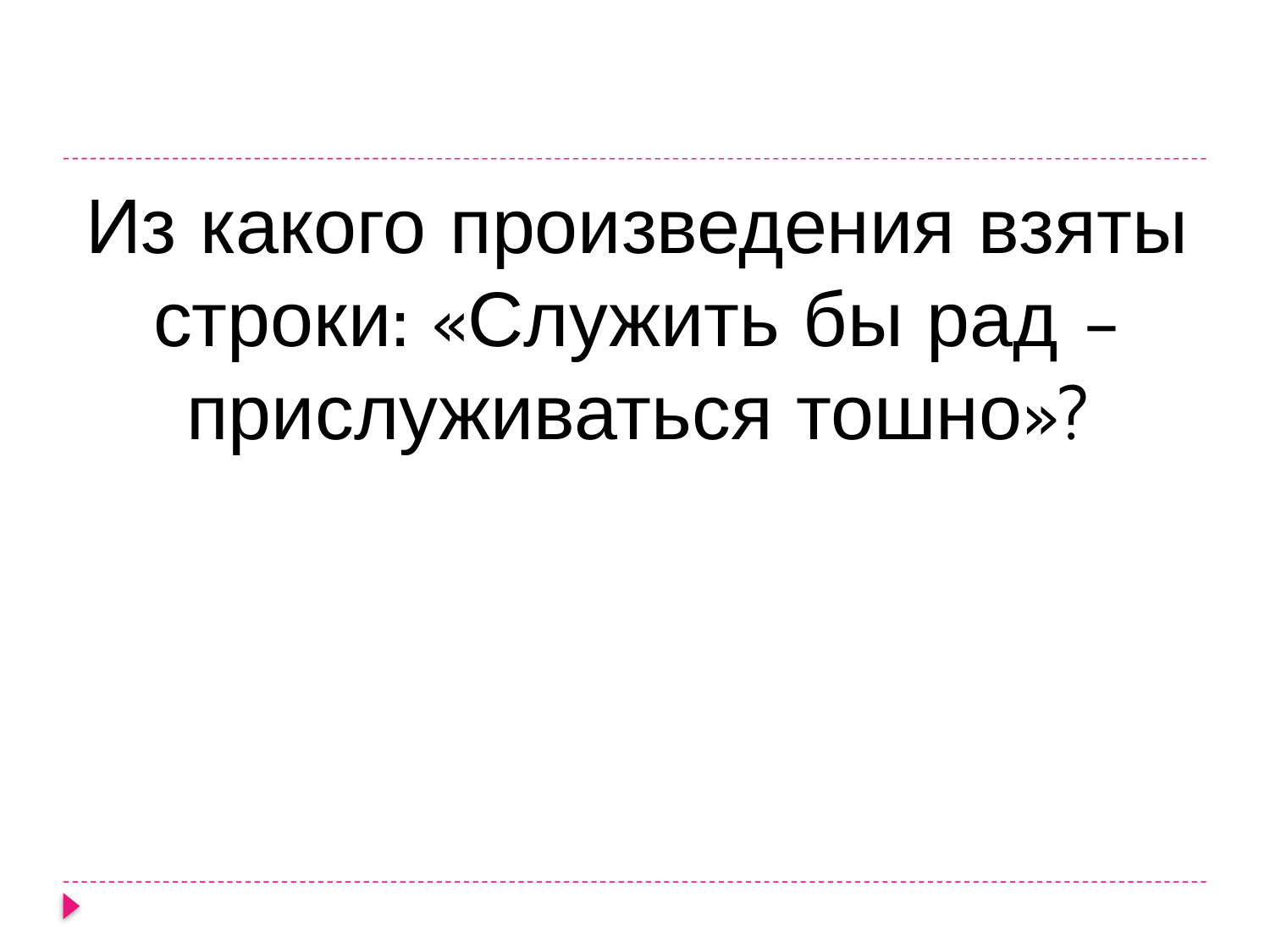

Из какого произведения взяты строки: «Служить бы рад – прислуживаться тошно»?